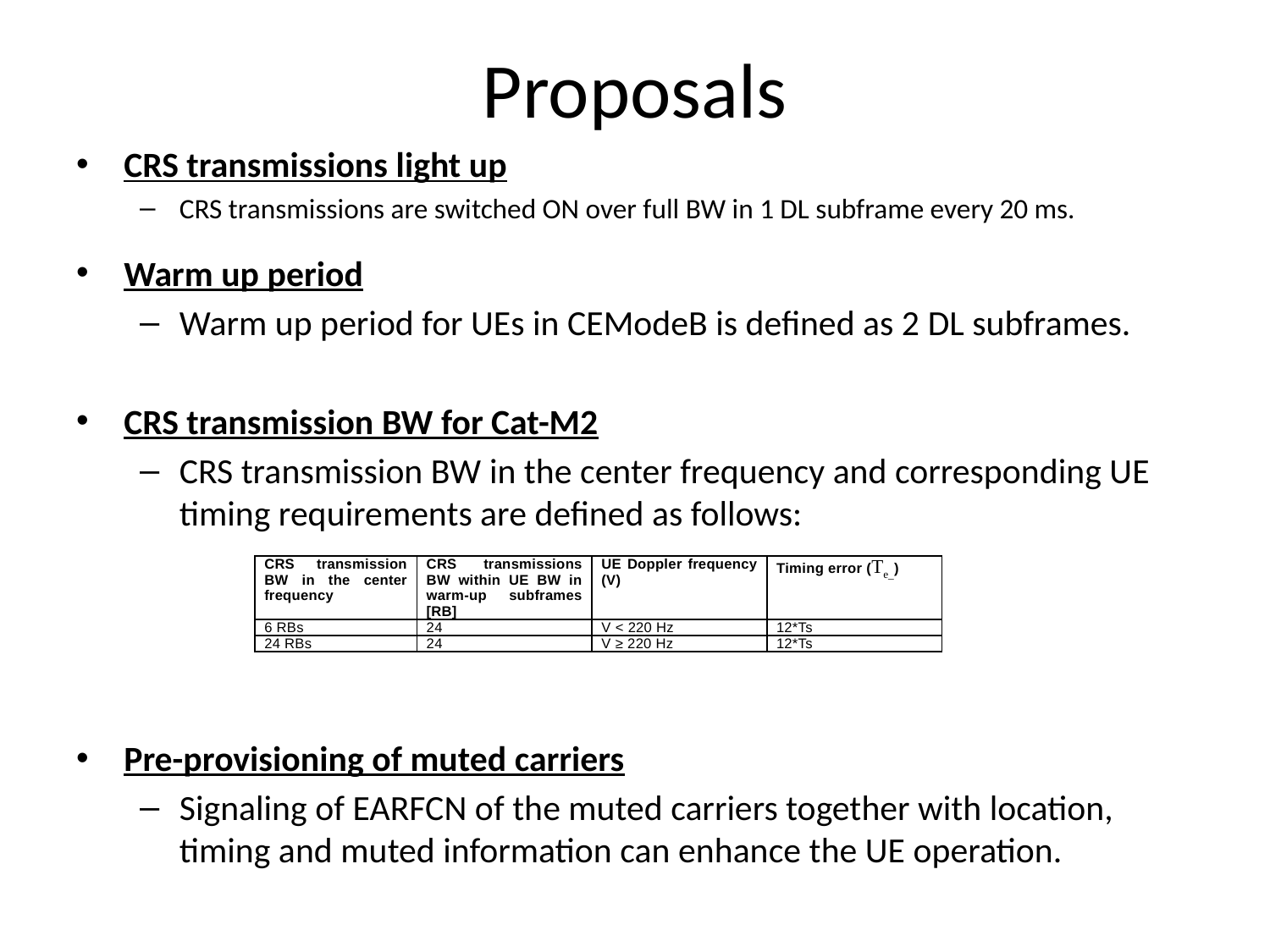

# Proposals
CRS transmissions light up
CRS transmissions are switched ON over full BW in 1 DL subframe every 20 ms.

Warm up period
Warm up period for UEs in CEModeB is defined as 2 DL subframes.

CRS transmission BW for Cat-M2
CRS transmission BW in the center frequency and corresponding UE timing requirements are defined as follows:

Pre-provisioning of muted carriers
Signaling of EARFCN of the muted carriers together with location, timing and muted information can enhance the UE operation.

| CRS transmission BW in the center frequency | CRS transmissions BW within UE BW in warm-up subframes [RB] | UE Doppler frequency (V) | Timing error (Te\_) |
| --- | --- | --- | --- |
| 6 RBs | 24 | V < 220 Hz | 12\*Ts |
| 24 RBs | 24 | V ≥ 220 Hz | 12\*Ts |